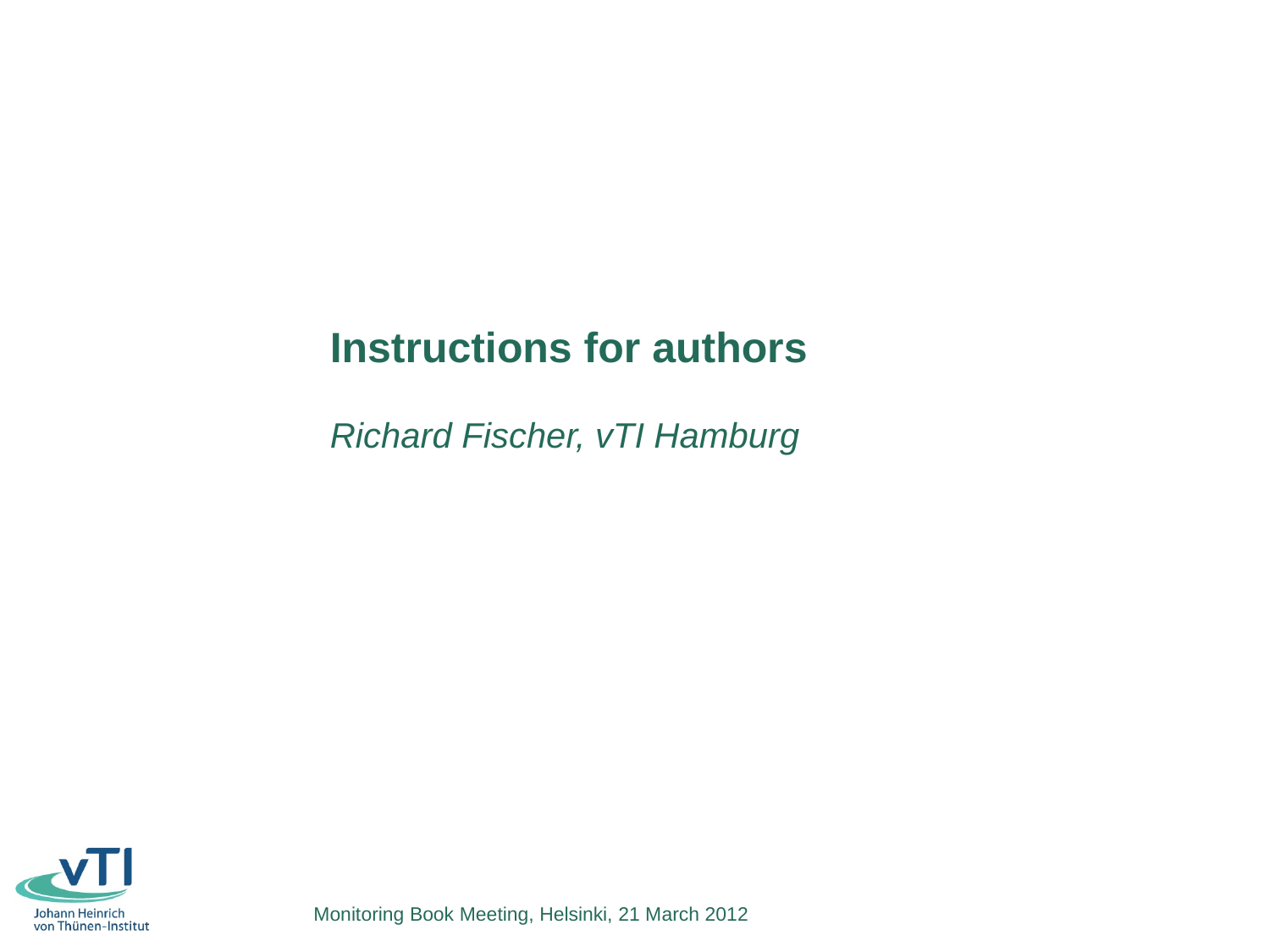

Instructions for authors

Richard Fischer, vTI Hamburg